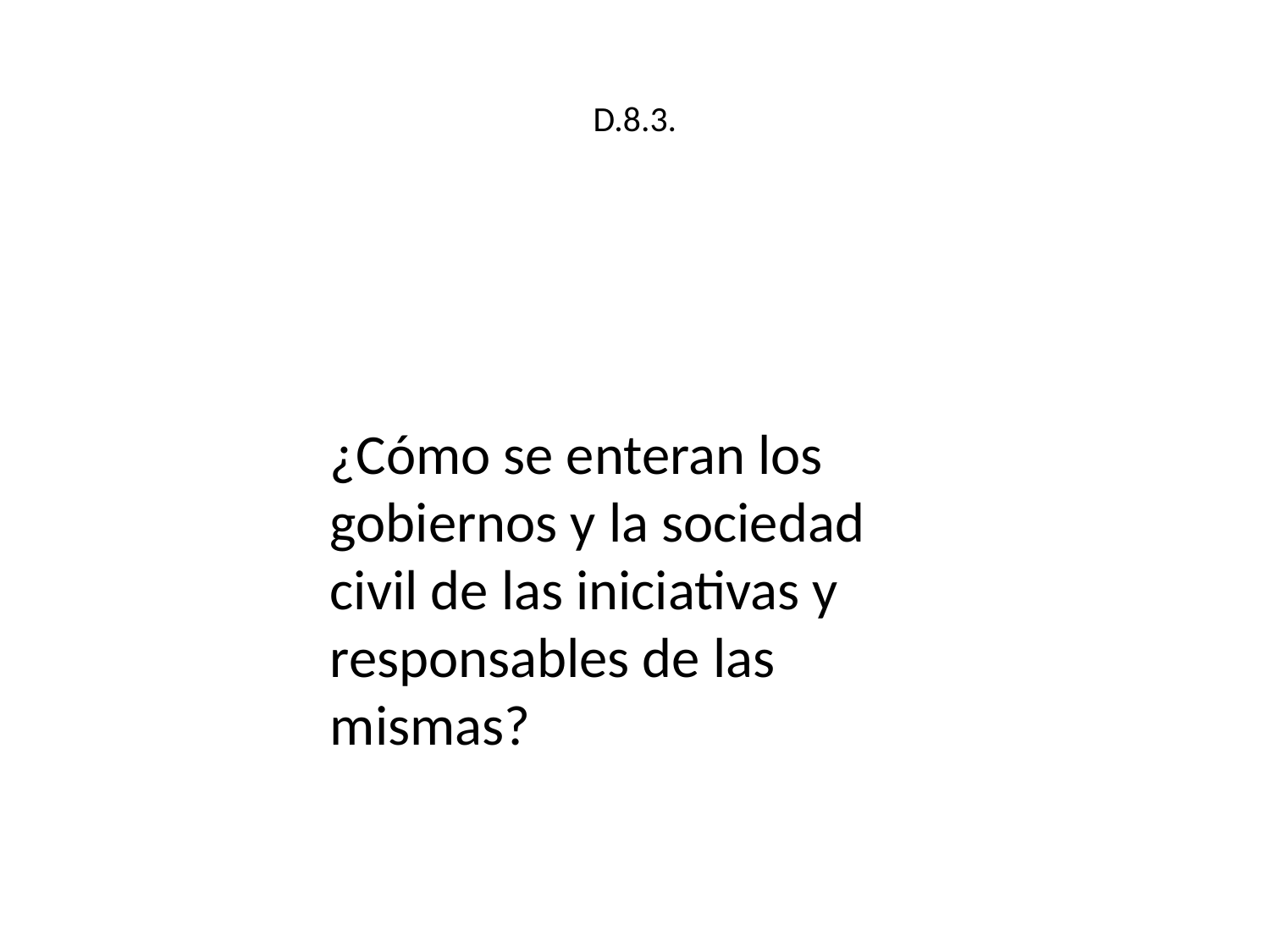

# D.8.3.

¿Cómo se enteran los gobiernos y la sociedad civil de las iniciativas y responsables de las mismas?